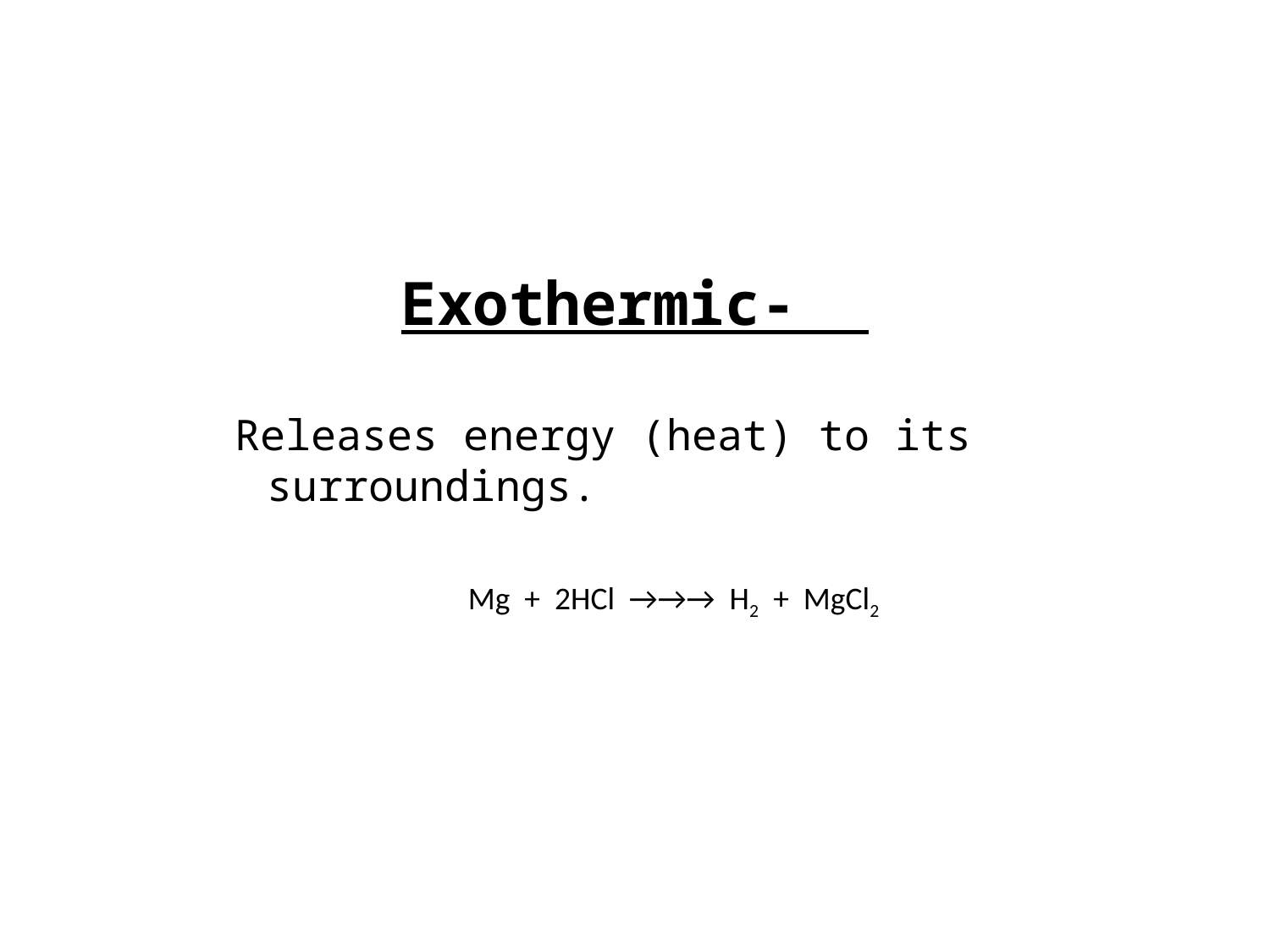

# Exothermic-
Releases energy (heat) to its surroundings.

Mg  +  2HCl  →→→  H2  +  MgCl2